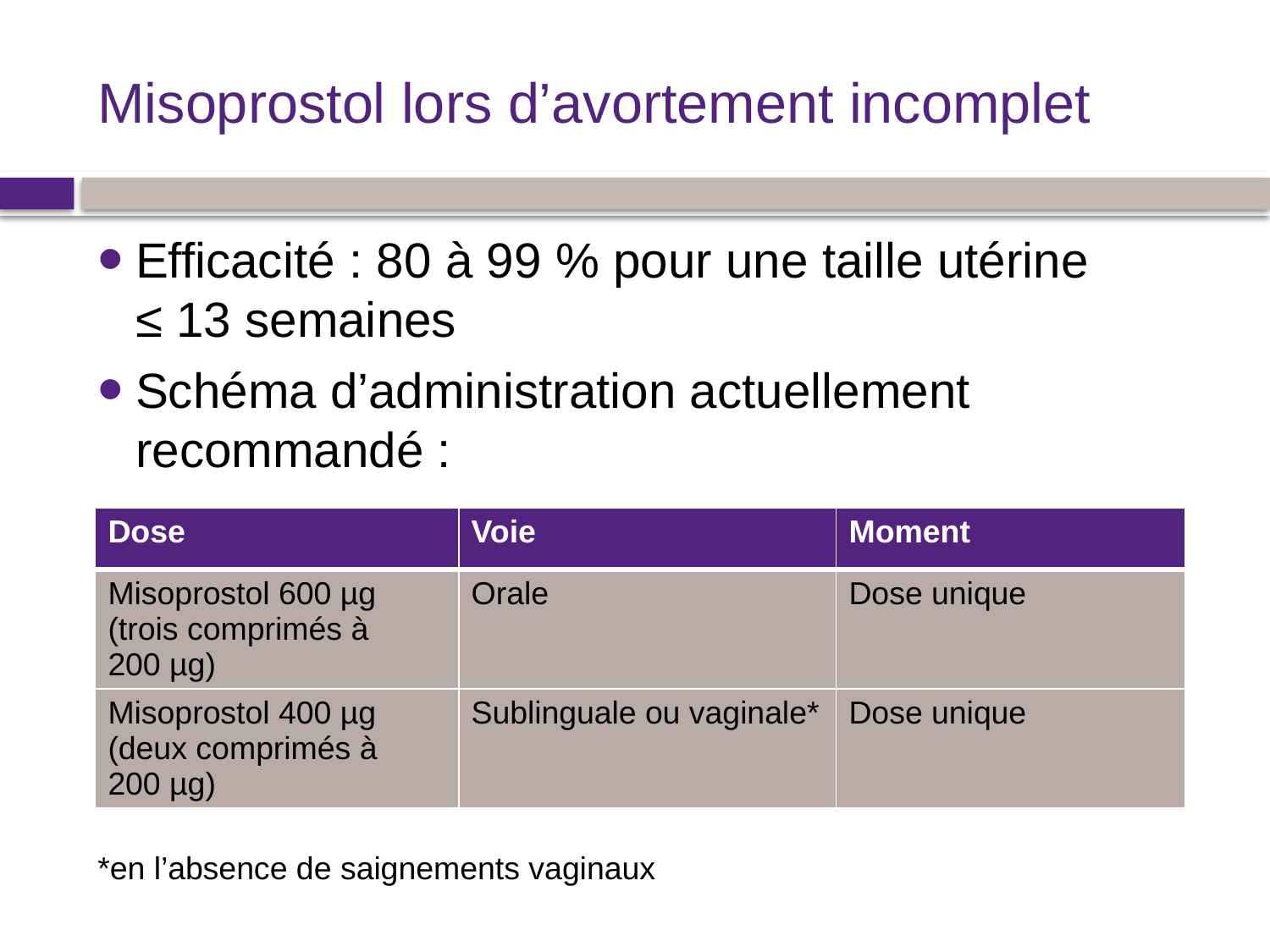

# Misoprostol lors d’avortement incomplet
Efficacité : 80 à 99 % pour une taille utérine
≤ 13 semaines
Schéma d’administration actuellement recommandé :

*en l’absence de saignements vaginaux

| Dose | Voie | Moment |
| --- | --- | --- |
| Misoprostol 600 µg (trois comprimés à 200 µg)​ | Orale | Dose unique |
| Misoprostol 400 µg (deux comprimés à 200 µg) | Sublinguale ou vaginale\* | Dose unique |